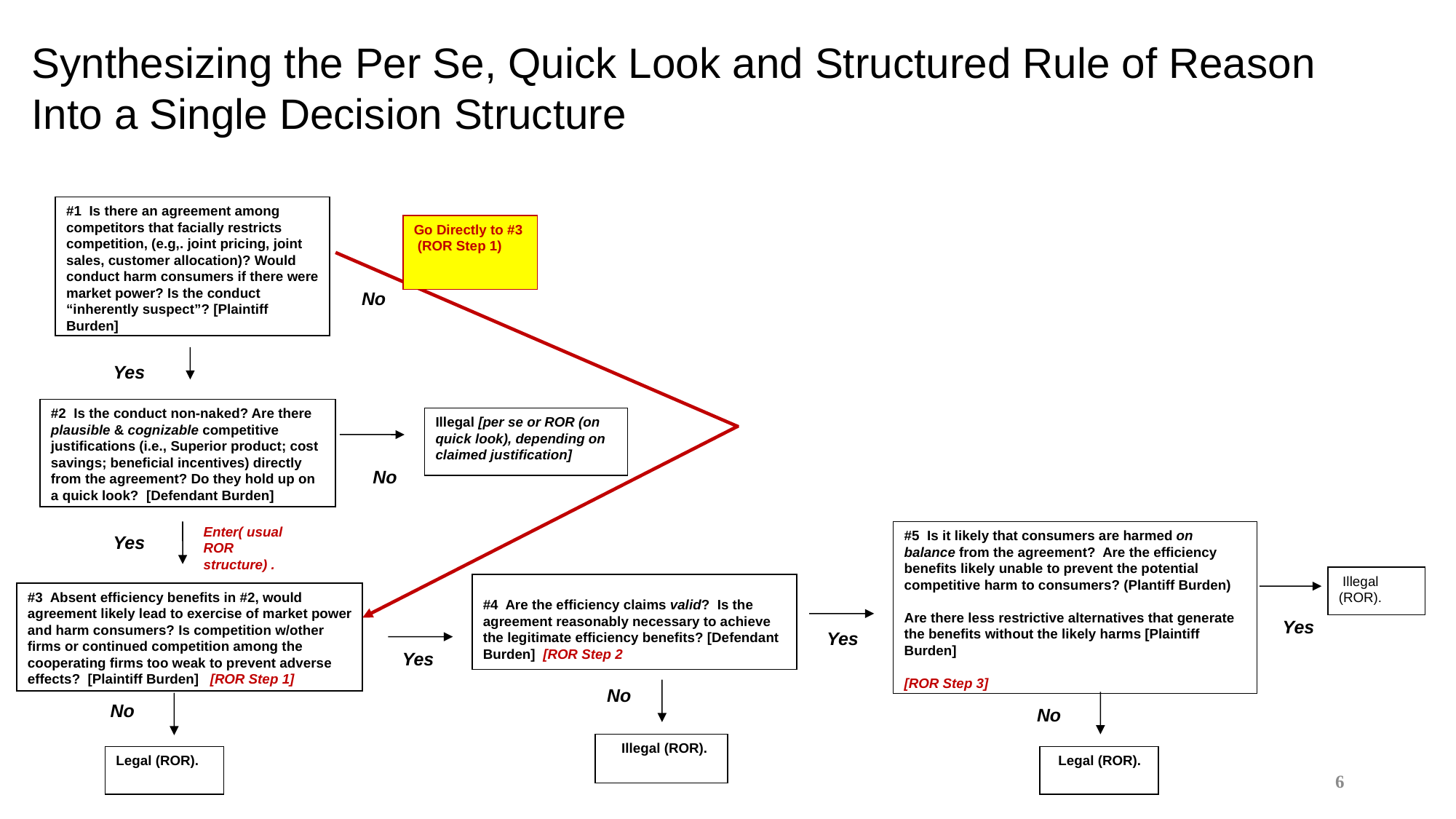

Synthesizing the Per Se, Quick Look and Structured Rule of Reason
Into a Single Decision Structure

#1  Is there an agreement among competitors that facially restricts competition, (e.g,. joint pricing, joint sales, customer allocation)? Would conduct harm consumers if there were market power? Is the conduct “inherently suspect”? [Plaintiff Burden]
Go Directly to #3  (ROR Step 1)

No

Yes
#2  Is the conduct non-naked? Are there plausible & cognizable competitive justifications (i.e., Superior product; cost savings; beneficial incentives) directly from the agreement? Do they hold up on a quick look?  [Defendant Burden]
Illegal [per se or ROR (on quick look), depending on claimed justification]

 No
Enter( usual ROR structure) .

#5  Is it likely that consumers are harmed on balance from the agreement?  Are the efficiency benefits likely unable to prevent the potential competitive harm to consumers? (Plantiff Burden)
Are there less restrictive alternatives that generate the benefits without the likely harms [Plaintiff Burden]
[ROR Step 3]
Yes
 Illegal (ROR).

#4  Are the efficiency claims valid?  Is the agreement reasonably necessary to achieve the legitimate efficiency benefits? [Defendant Burden]  [ROR Step 2

#3  Absent efficiency benefits in #2, would agreement likely lead to exercise of market power and harm consumers? Is competition w/other firms or continued competition among the cooperating firms too weak to prevent adverse effects?  [Plaintiff Burden]   [ROR Step 1]

Yes

Yes

Yes
 No

No
No
    Illegal (ROR).
Legal (ROR).
  Legal (ROR).
6